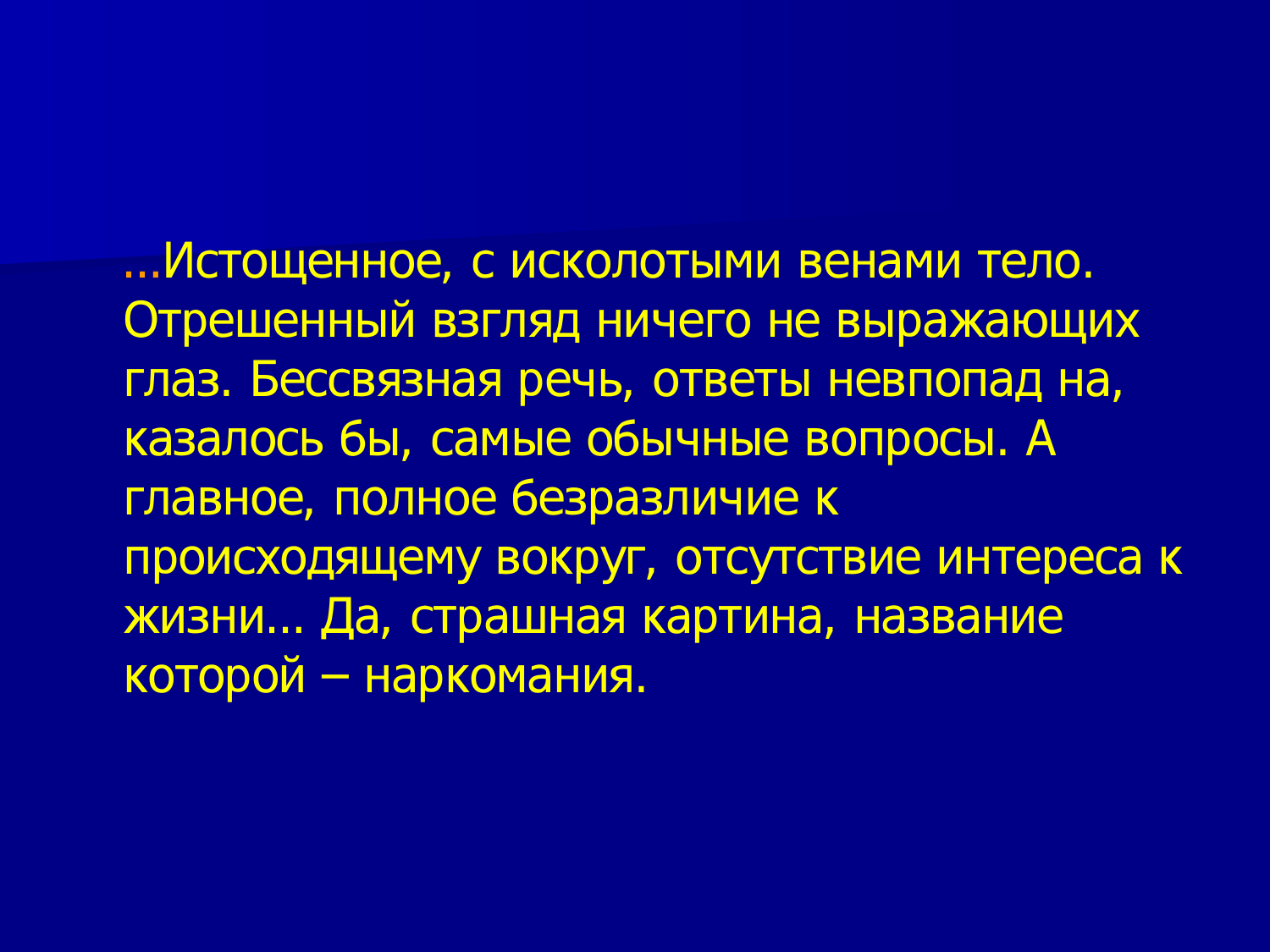

…Истощенное, с исколотыми венами тело. Отрешенный взгляд ничего не выражающих глаз. Бессвязная речь, ответы невпопад на, казалось бы, самые обычные вопросы. А главное, полное безразличие к происходящему вокруг, отсутствие интереса к жизни… Да, страшная картина, название которой – наркомания.